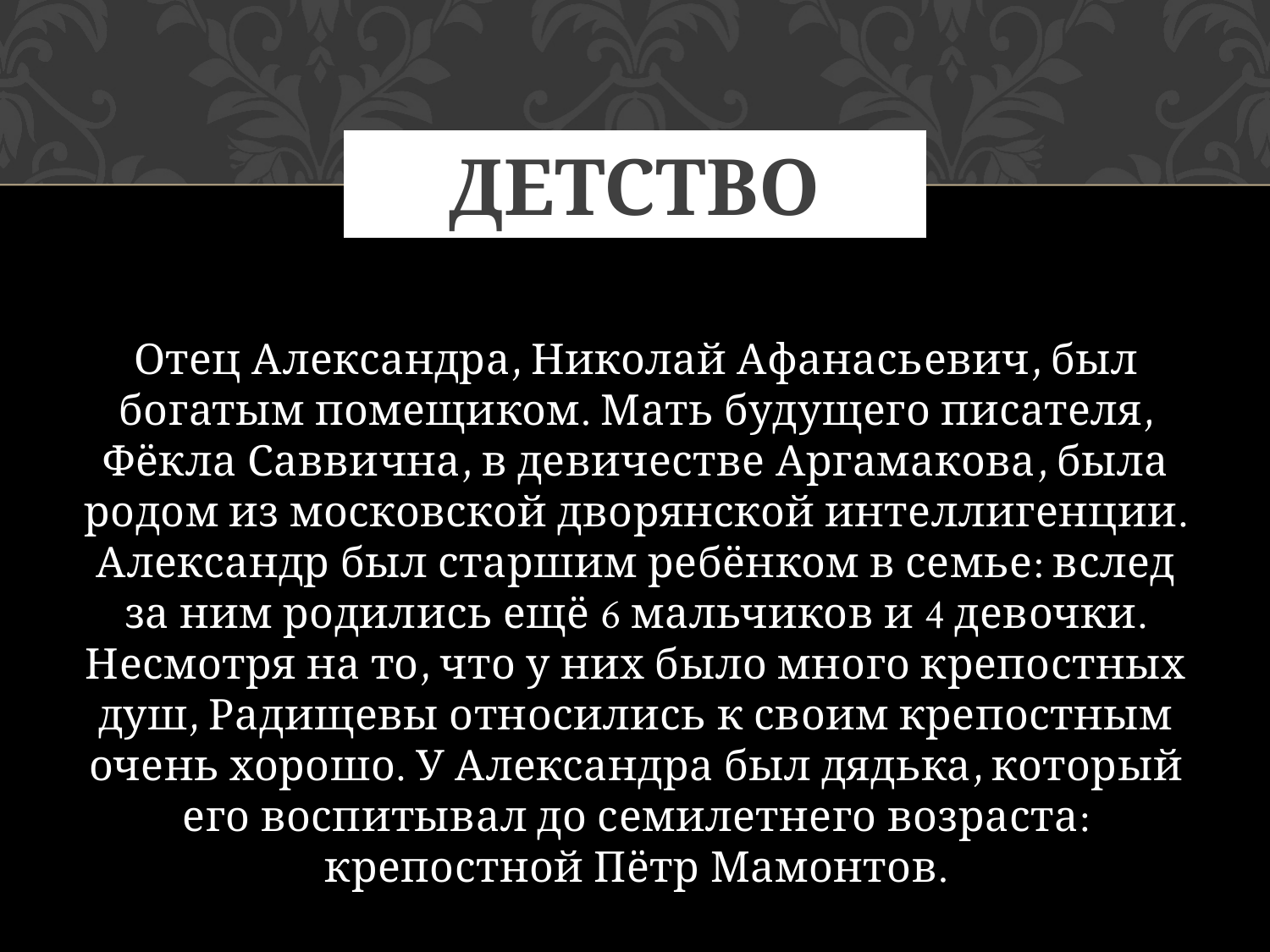

# Детство
Отец Александра, Николай Афанасьевич, был богатым помещиком. Мать будущего писателя, Фёкла Саввична, в девичестве Аргамакова, была родом из московской дворянской интеллигенции. Александр был старшим ребёнком в семье: вслед за ним родились ещё 6 мальчиков и 4 девочки. Несмотря на то, что у них было много крепостных душ, Радищевы относились к своим крепостным очень хорошо. У Александра был дядька, который его воспитывал до семилетнего возраста: крепостной Пётр Мамонтов.